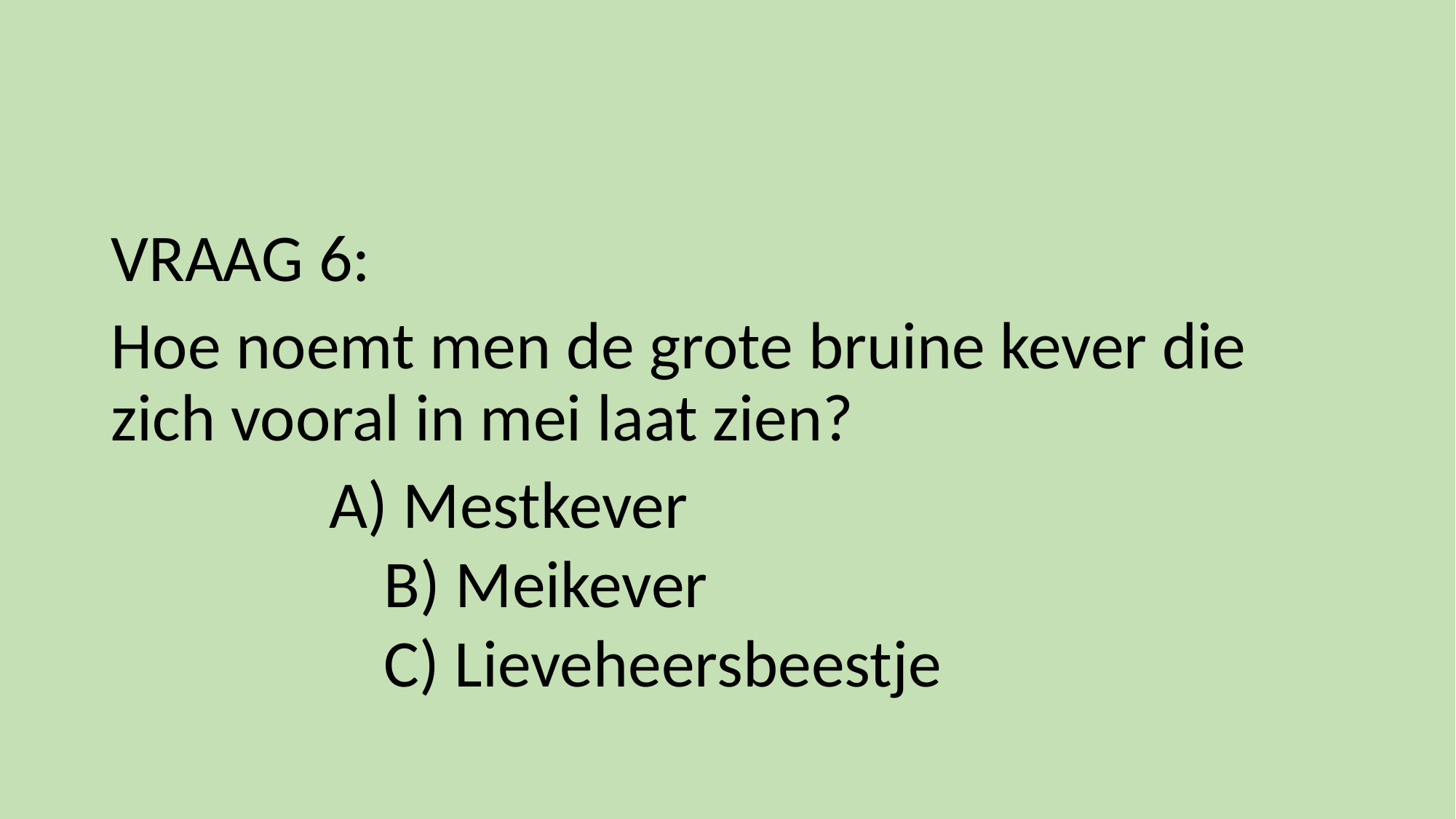

VRAAG 6:
Hoe noemt men de grote bruine kever die zich vooral in mei laat zien?
		A) Mestkever
		B) Meikever
		C) Lieveheersbeestje